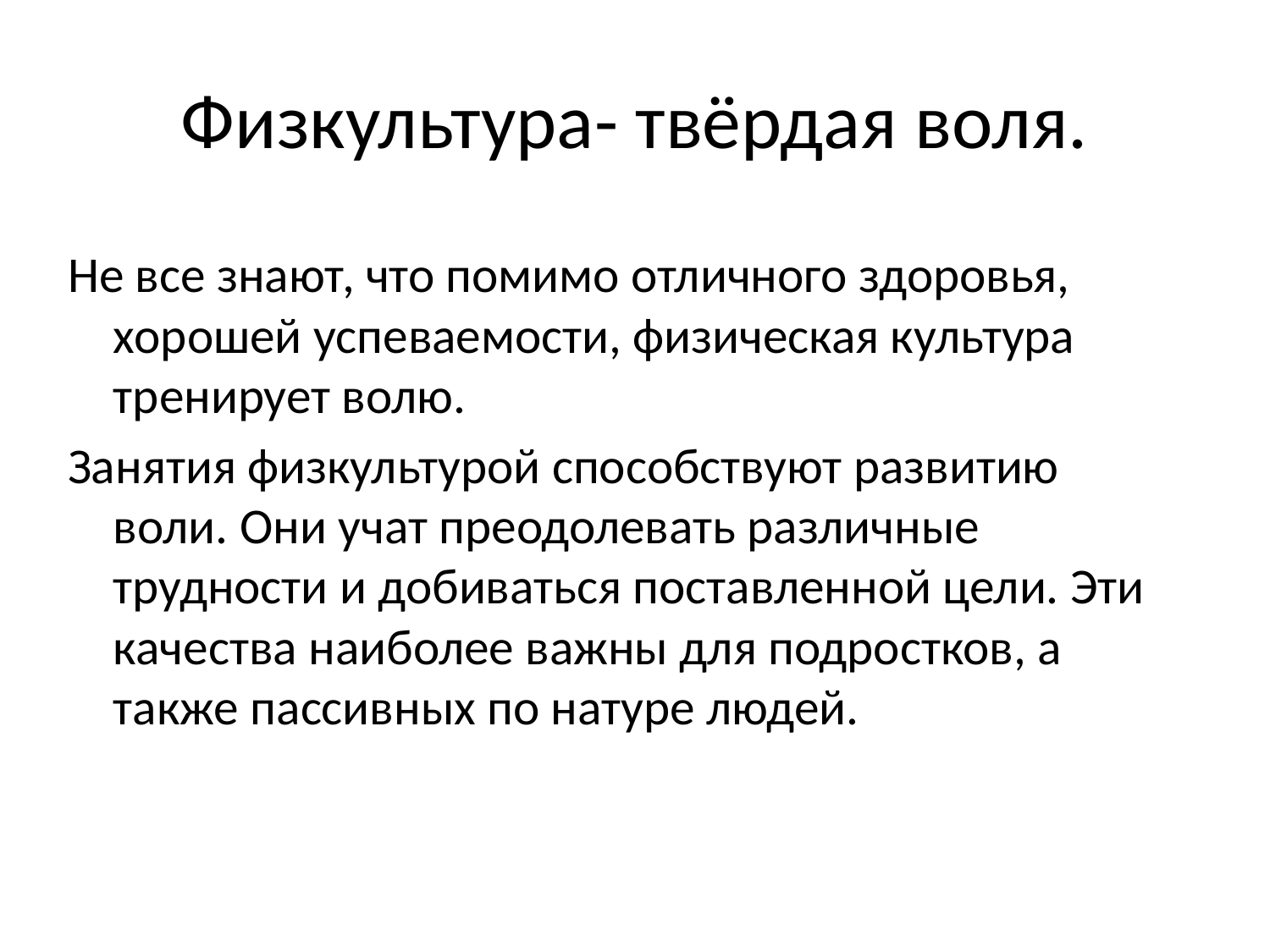

# Физкультура- твёрдая воля.
Не все знают, что помимо отличного здоровья, хорошей успеваемости, физическая культура тренирует волю.
Занятия физкультурой способствуют развитию воли. Они учат преодолевать различные трудности и добиваться поставленной цели. Эти качества наиболее важны для подростков, а также пассивных по натуре людей.